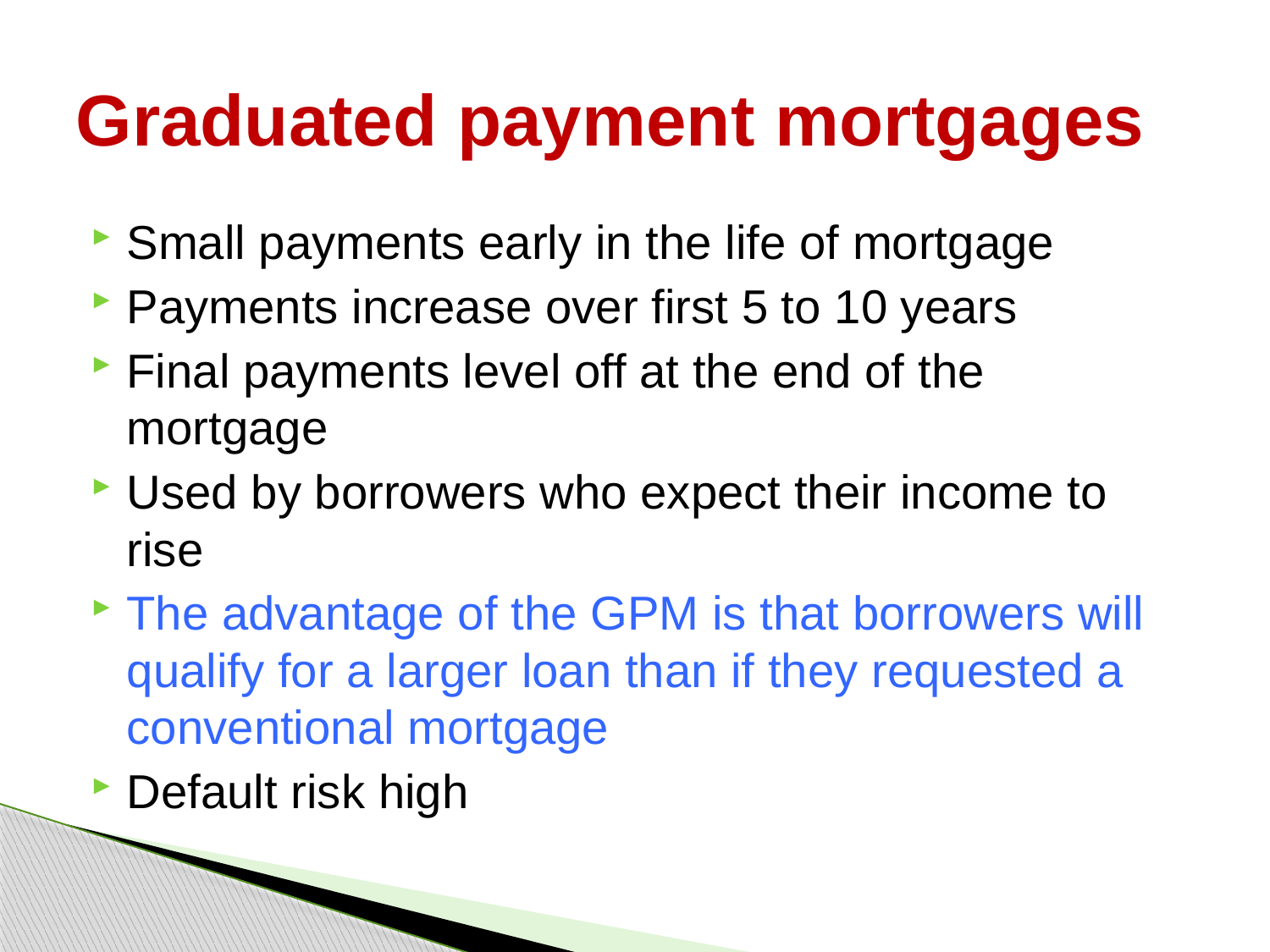

# Graduated payment mortgages
Small payments early in the life of mortgage
Payments increase over first 5 to 10 years
Final payments level off at the end of the mortgage
Used by borrowers who expect their income to rise
The advantage of the GPM is that borrowers will qualify for a larger loan than if they requested a conventional mortgage
Default risk high